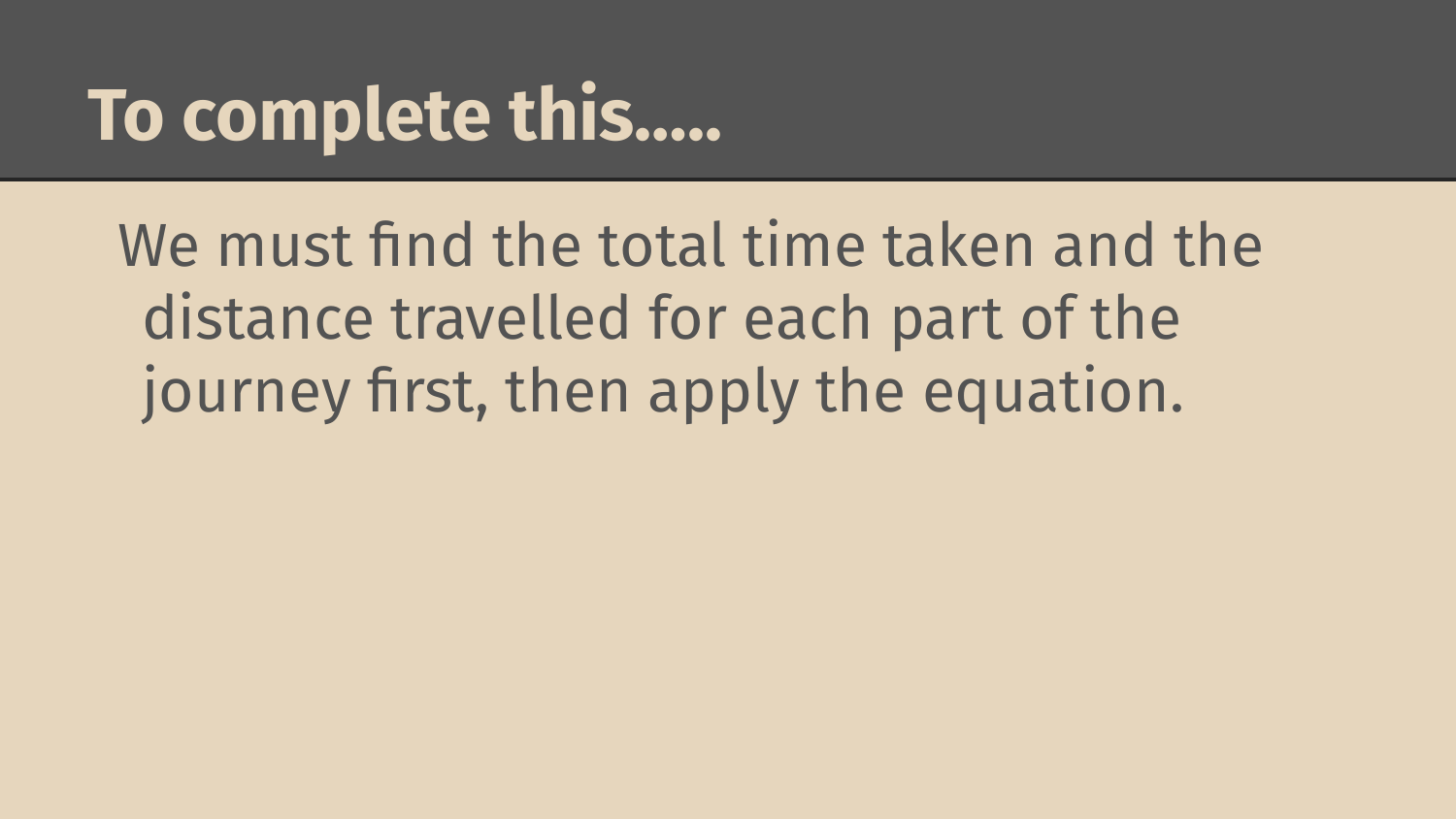

# To complete this…..
We must find the total time taken and the distance travelled for each part of the journey first, then apply the equation.